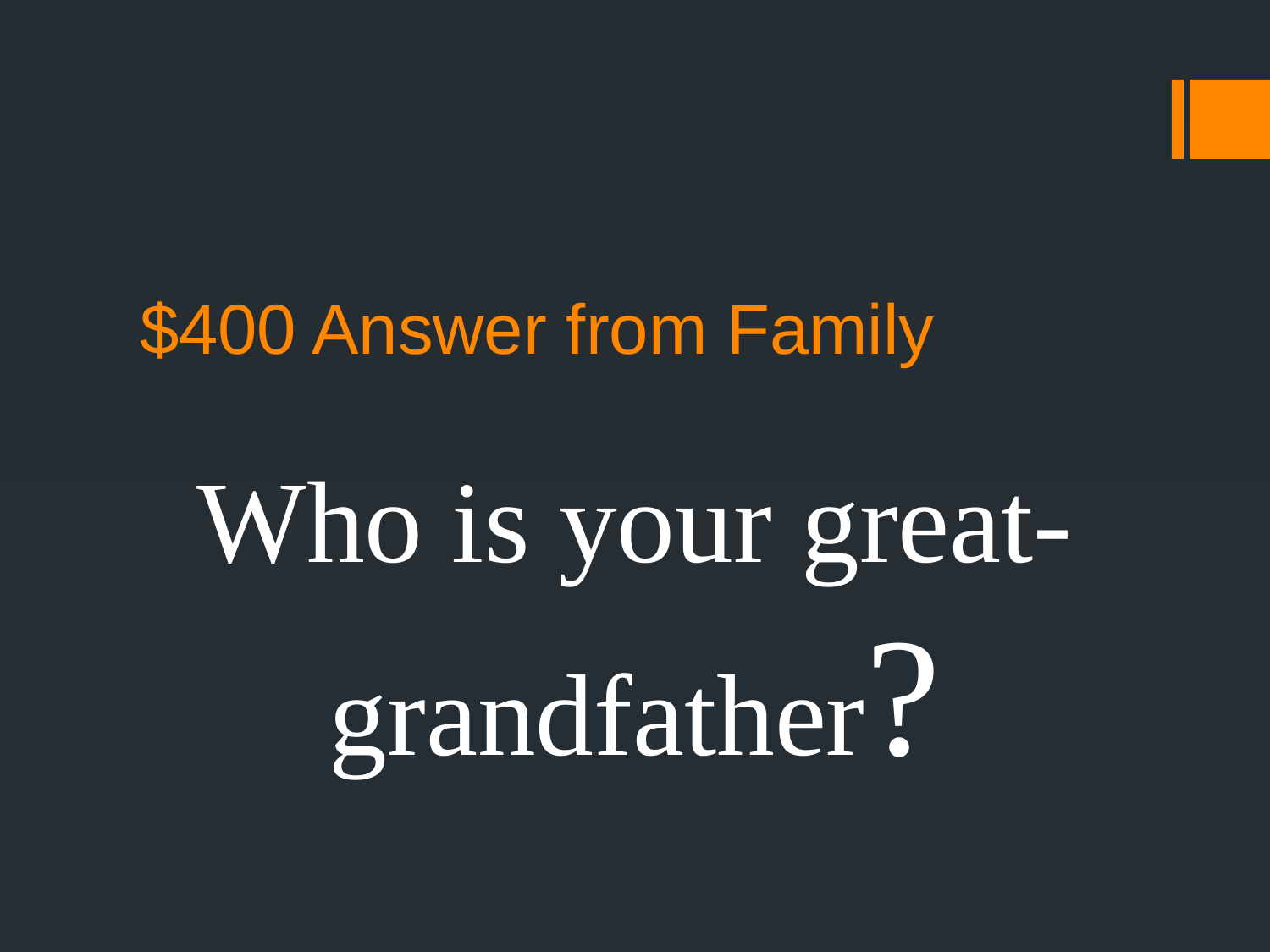

# $400 Answer from Family
Who is your great-grandfather?